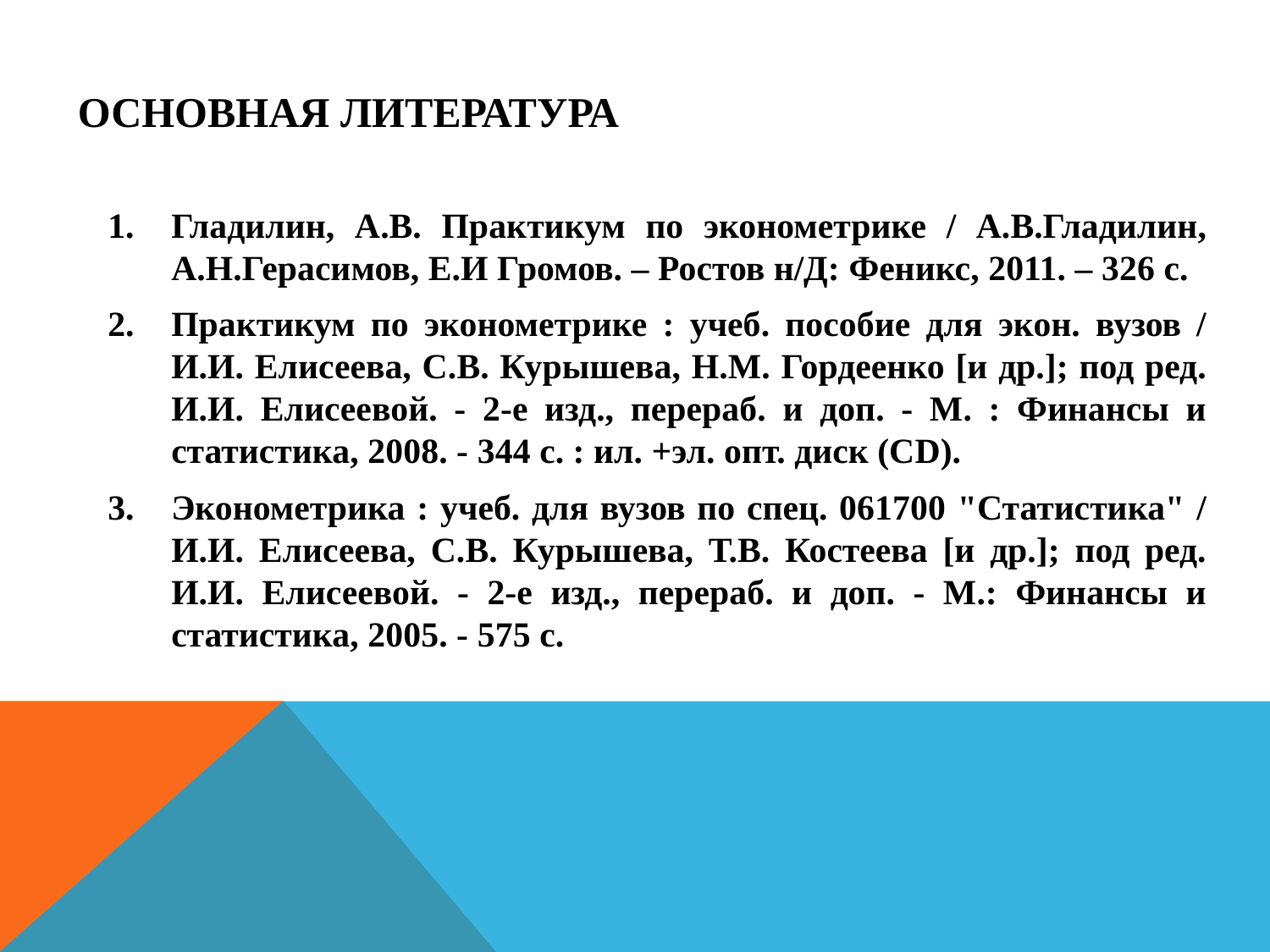

# Основная литература
Гладилин, А.В. Практикум по эконометрике / А.В.Гладилин, А.Н.Герасимов, Е.И Громов. – Ростов н/Д: Феникс, 2011. – 326 с.
Практикум по эконометрике : учеб. пособие для экон. вузов / И.И. Елисеева, С.В. Курышева, Н.М. Гордеенко [и др.]; под ред. И.И. Елисеевой. - 2-е изд., перераб. и доп. - М. : Финансы и статистика, 2008. - 344 с. : ил. +эл. опт. диск (CD).
Эконометрика : учеб. для вузов по спец. 061700 "Статистика" / И.И. Елисеева, С.В. Курышева, Т.В. Костеева [и др.]; под ред. И.И. Елисеевой. - 2-е изд., перераб. и доп. - М.: Финансы и статистика, 2005. - 575 с.